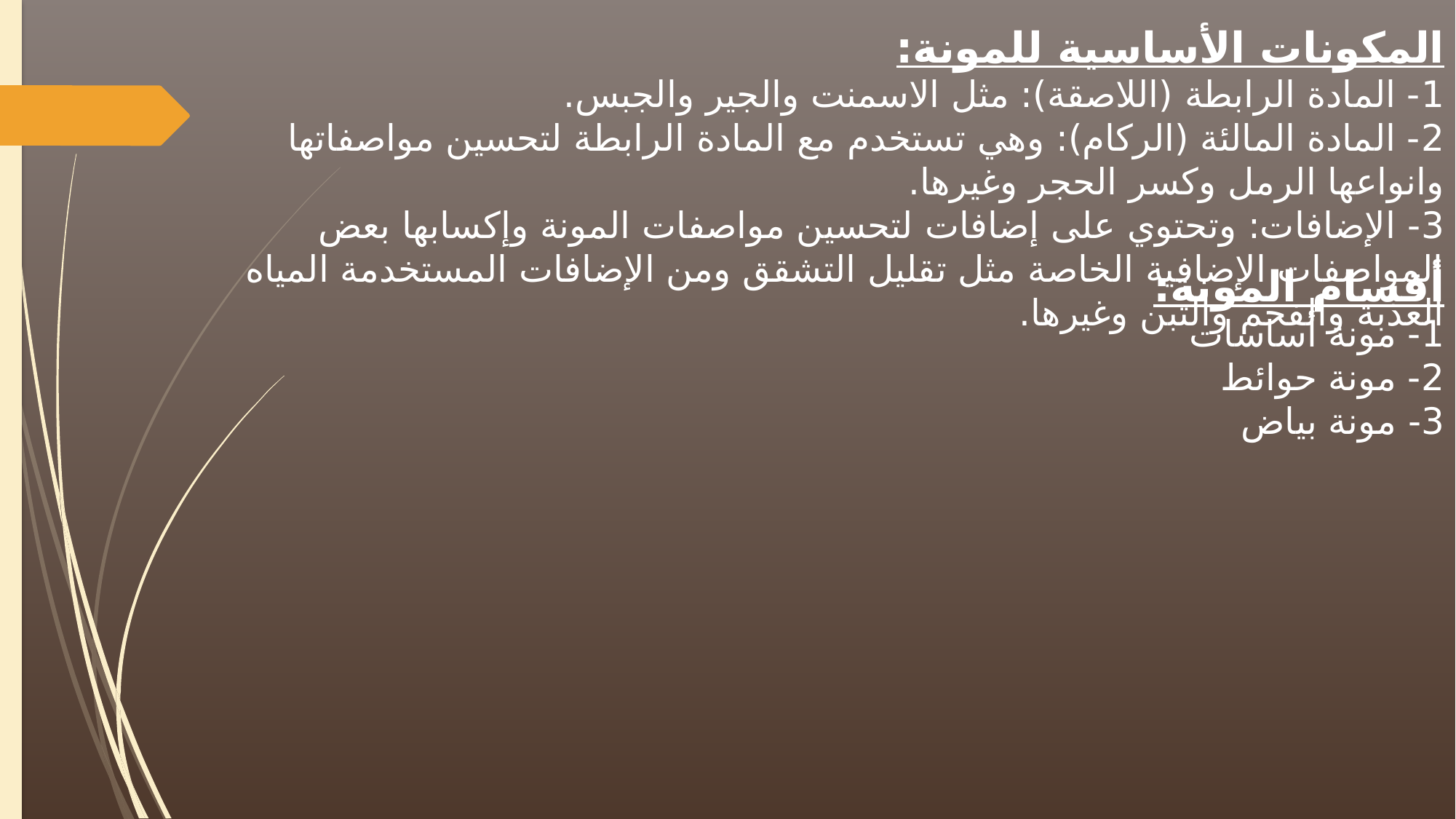

المكونات الأساسية للمونة:
1- المادة الرابطة (اللاصقة): مثل الاسمنت والجير والجبس.
2- المادة المالئة (الركام): وهي تستخدم مع المادة الرابطة لتحسين مواصفاتها وانواعها الرمل وكسر الحجر وغيرها.
3- الإضافات: وتحتوي على إضافات لتحسين مواصفات المونة وإكسابها بعض المواصفات الإضافية الخاصة مثل تقليل التشقق ومن الإضافات المستخدمة المياه العذبة والفحم والتبن وغيرها.
أقسام المونة:
1- مونة أساسات
2- مونة حوائط
3- مونة بياض